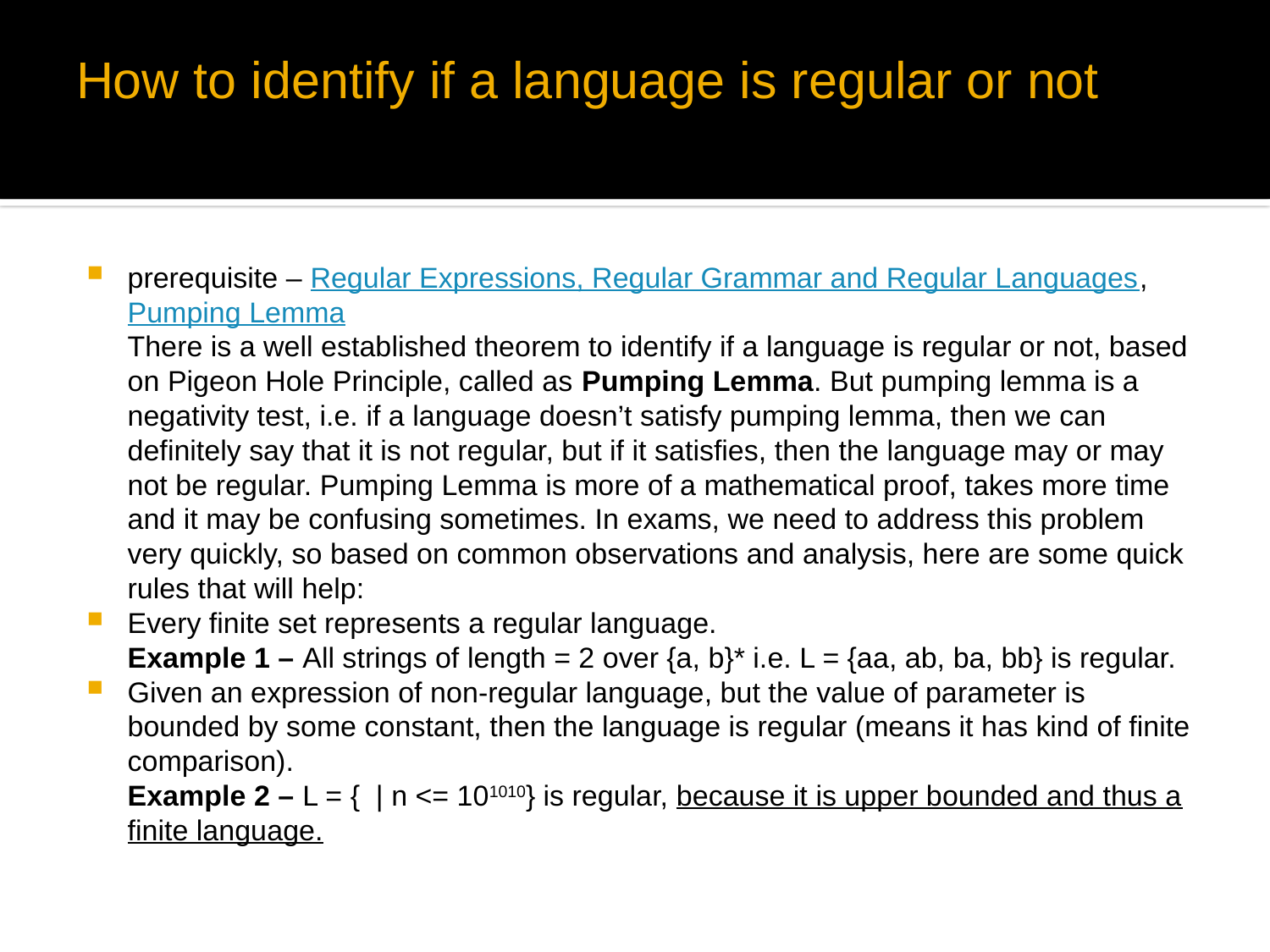

# How to identify if a language is regular or not
prerequisite – Regular Expressions, Regular Grammar and Regular Languages, Pumping Lemma
There is a well established theorem to identify if a language is regular or not, based on Pigeon Hole Principle, called as Pumping Lemma. But pumping lemma is a negativity test, i.e. if a language doesn’t satisfy pumping lemma, then we can definitely say that it is not regular, but if it satisfies, then the language may or may not be regular. Pumping Lemma is more of a mathematical proof, takes more time and it may be confusing sometimes. In exams, we need to address this problem very quickly, so based on common observations and analysis, here are some quick rules that will help:
Every finite set represents a regular language.
Example 1 – All strings of length = 2 over {a, b}* i.e. L = {aa, ab, ba, bb} is regular.
Given an expression of non-regular language, but the value of parameter is bounded by some constant, then the language is regular (means it has kind of finite comparison).
Example 2 – L = {  | n <= 101010} is regular, because it is upper bounded and thus a finite language.